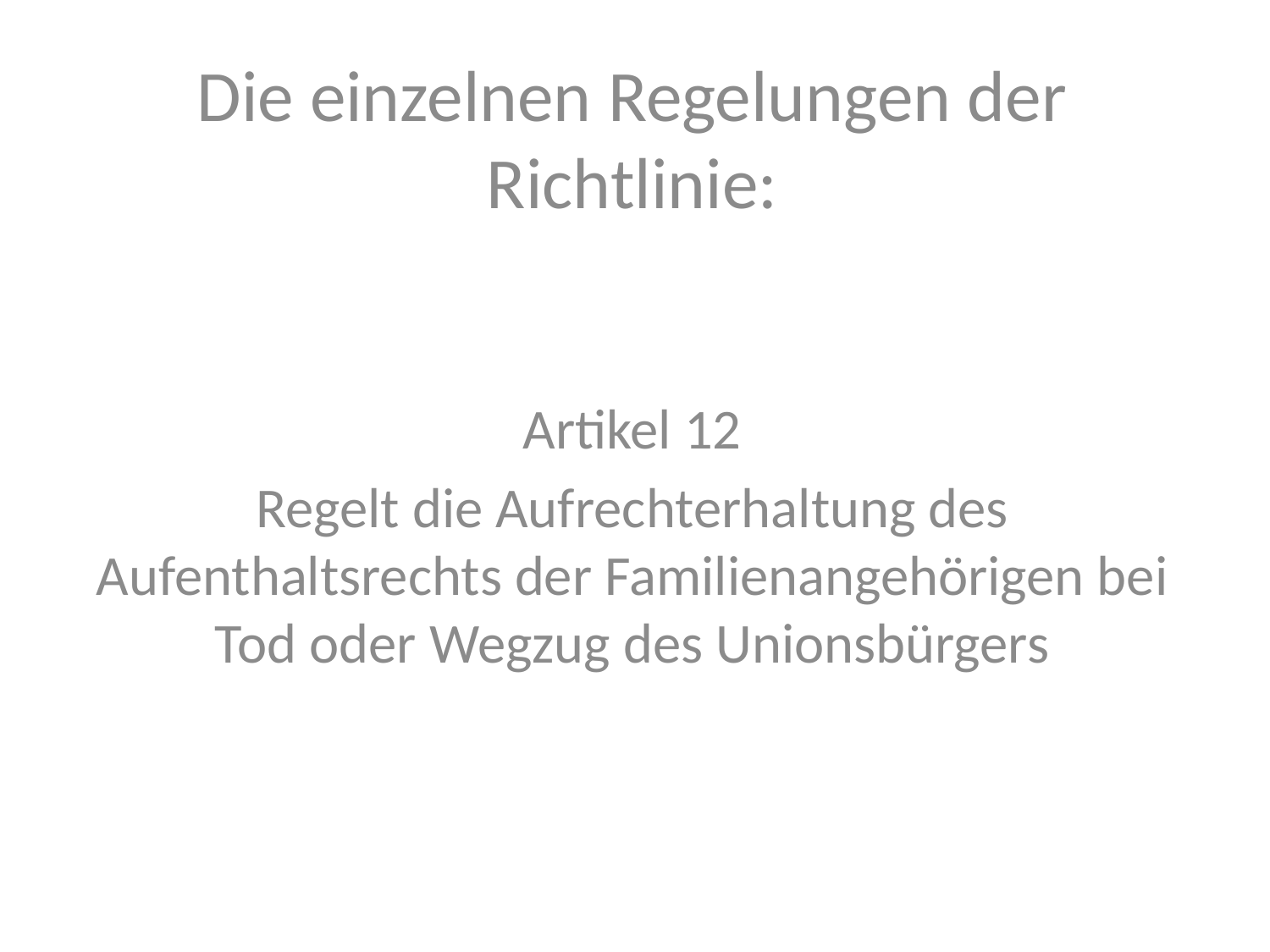

Die einzelnen Regelungen der Richtlinie:

Artikel 12
Regelt die Aufrechterhaltung des Aufenthaltsrechts der Familienangehörigen bei Tod oder Wegzug des Unionsbürgers